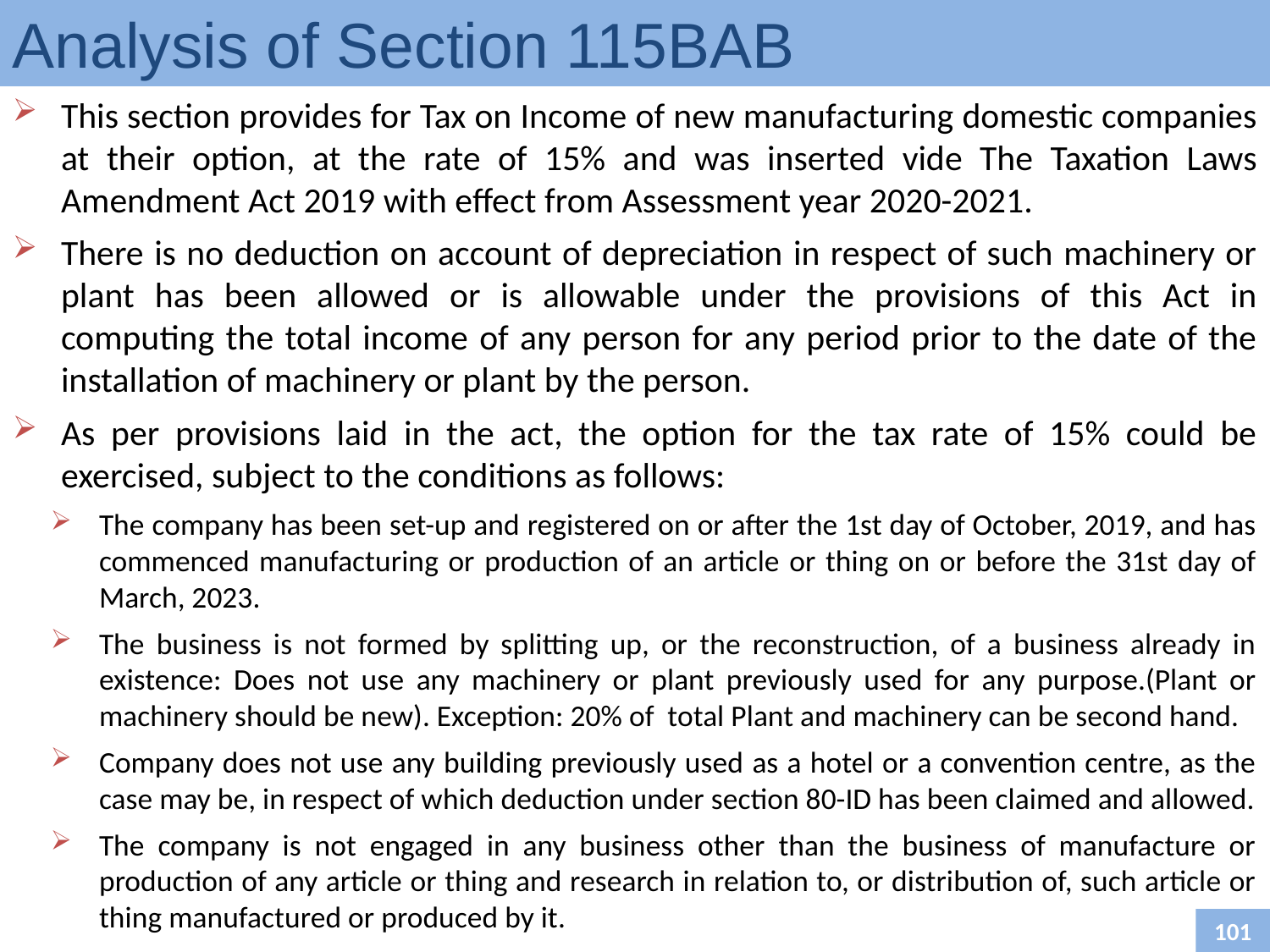

Analysis of Section 115BAB
This section provides for Tax on Income of new manufacturing domestic companies at their option, at the rate of 15% and was inserted vide The Taxation Laws Amendment Act 2019 with effect from Assessment year 2020-2021.
There is no deduction on account of depreciation in respect of such machinery or plant has been allowed or is allowable under the provisions of this Act in computing the total income of any person for any period prior to the date of the installation of machinery or plant by the person.
As per provisions laid in the act, the option for the tax rate of 15% could be exercised, subject to the conditions as follows:
The company has been set-up and registered on or after the 1st day of October, 2019, and has commenced manufacturing or production of an article or thing on or before the 31st day of March, 2023.
The business is not formed by splitting up, or the reconstruction, of a business already in existence: Does not use any machinery or plant previously used for any purpose.(Plant or machinery should be new). Exception: 20% of  total Plant and machinery can be second hand.
Company does not use any building previously used as a hotel or a convention centre, as the case may be, in respect of which deduction under section 80-ID has been claimed and allowed.
The company is not engaged in any business other than the business of manufacture or production of any article or thing and research in relation to, or distribution of, such article or thing manufactured or produced by it.

101